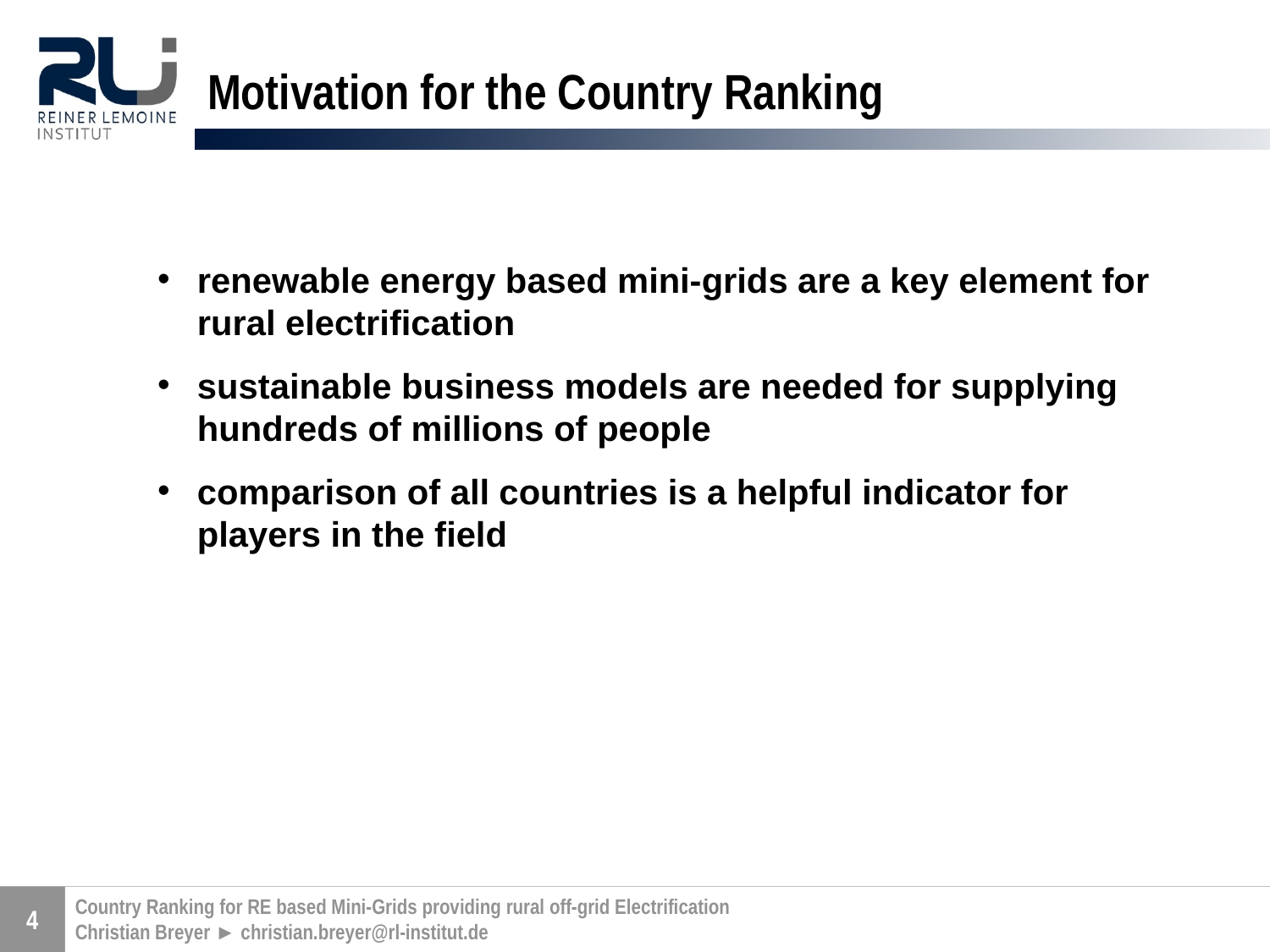

Motivation for the Country Ranking
renewable energy based mini-grids are a key element for rural electrification
sustainable business models are needed for supplying hundreds of millions of people
comparison of all countries is a helpful indicator for players in the field